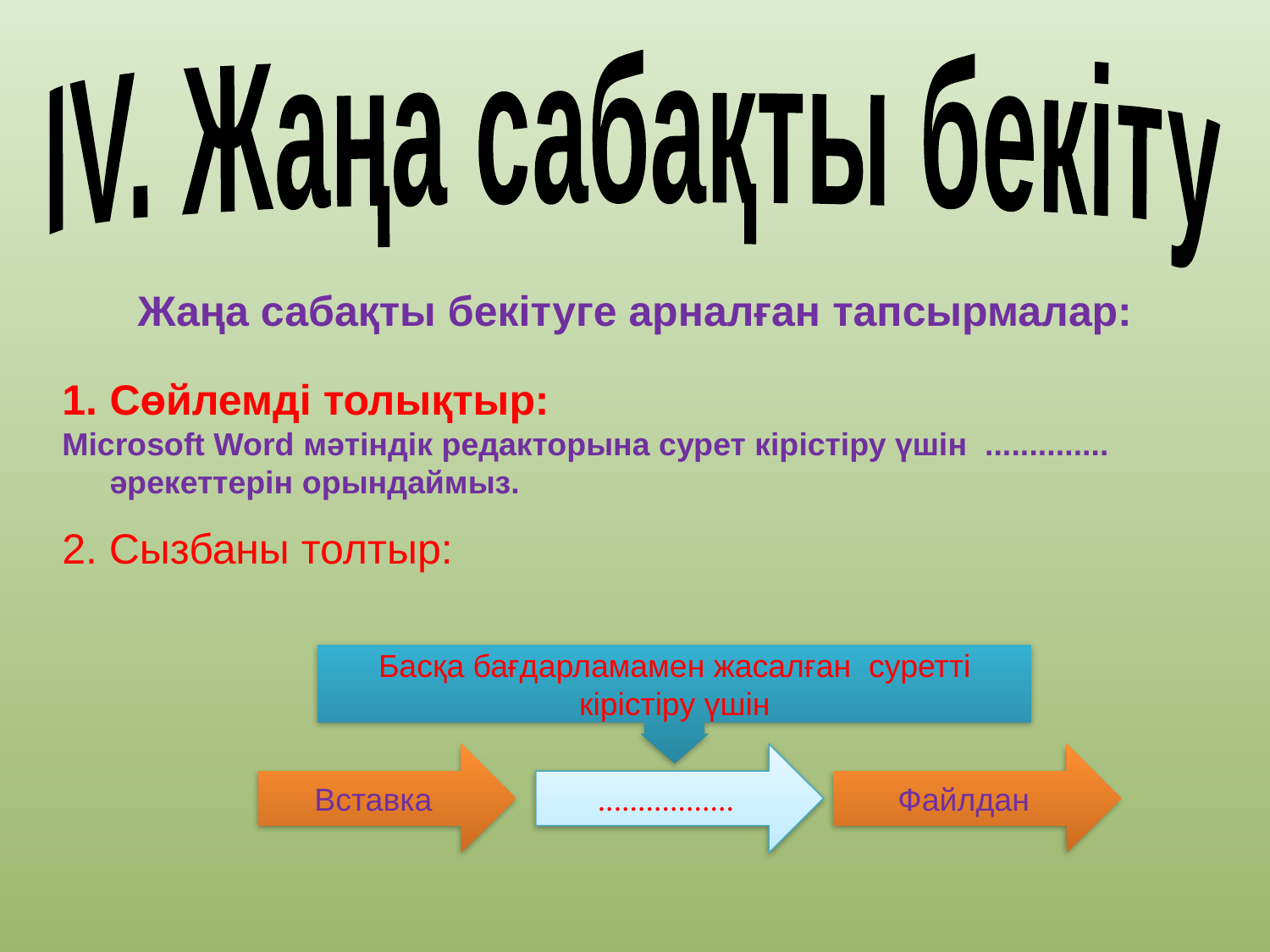

ІV. Жаңа сабақты бекіту
Жаңа сабақты бекітуге арналған тапсырмалар:
Сөйлемді толықтыр:
Microsoft Word мәтіндік редакторына сурет кірістіру үшін  ..............  әрекеттерін орындаймыз.
2. Сызбаны толтыр:
Басқа бағдарламамен жасалған  суретті кірістіру үшін
Вставка
.................
Файлдан